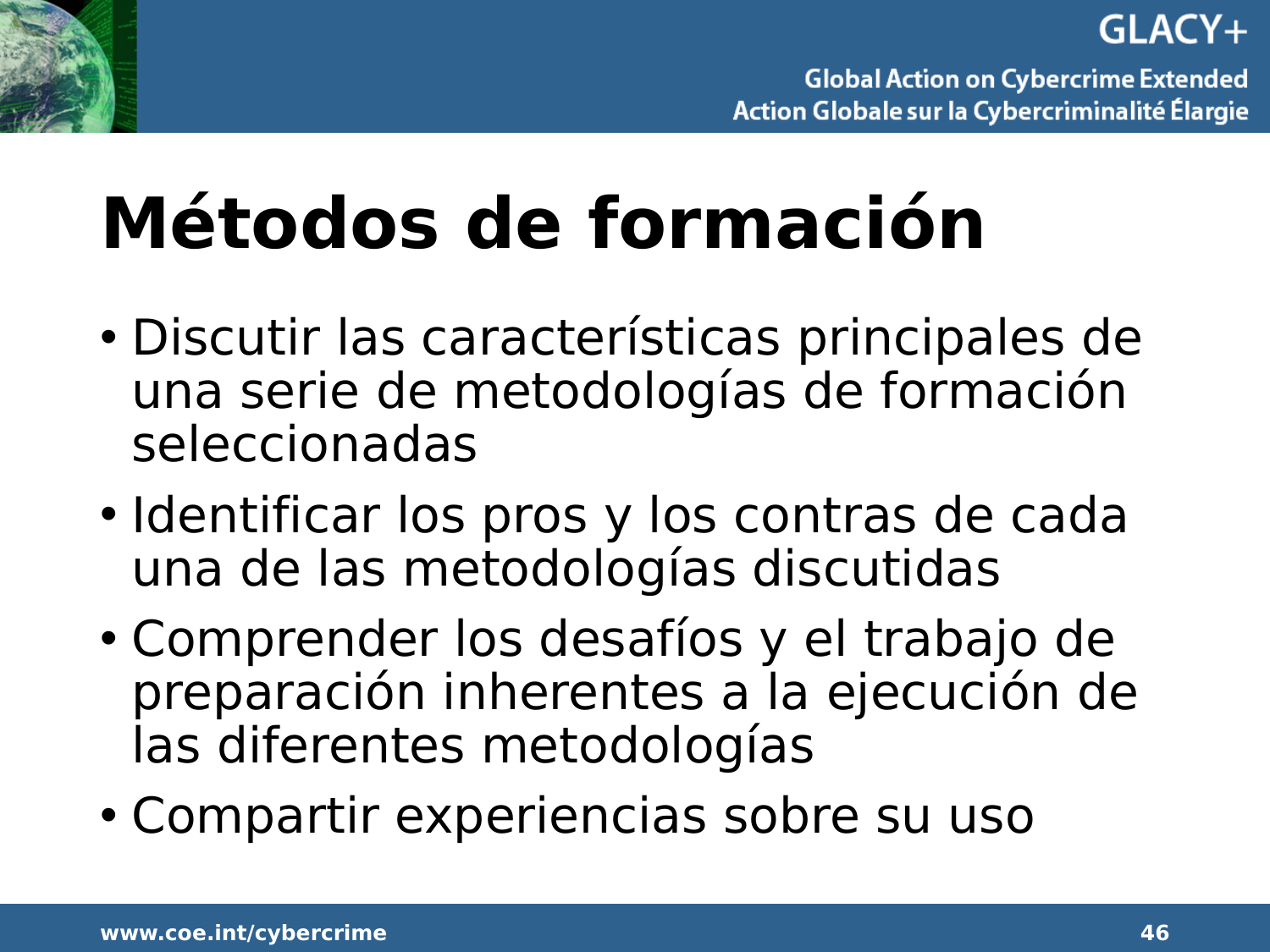

# Métodos de formación
Discutir las características principales de una serie de metodologías de formación seleccionadas
Identificar los pros y los contras de cada una de las metodologías discutidas
Comprender los desafíos y el trabajo de preparación inherentes a la ejecución de las diferentes metodologías
Compartir experiencias sobre su uso
www.coe.int/cybercrime
46